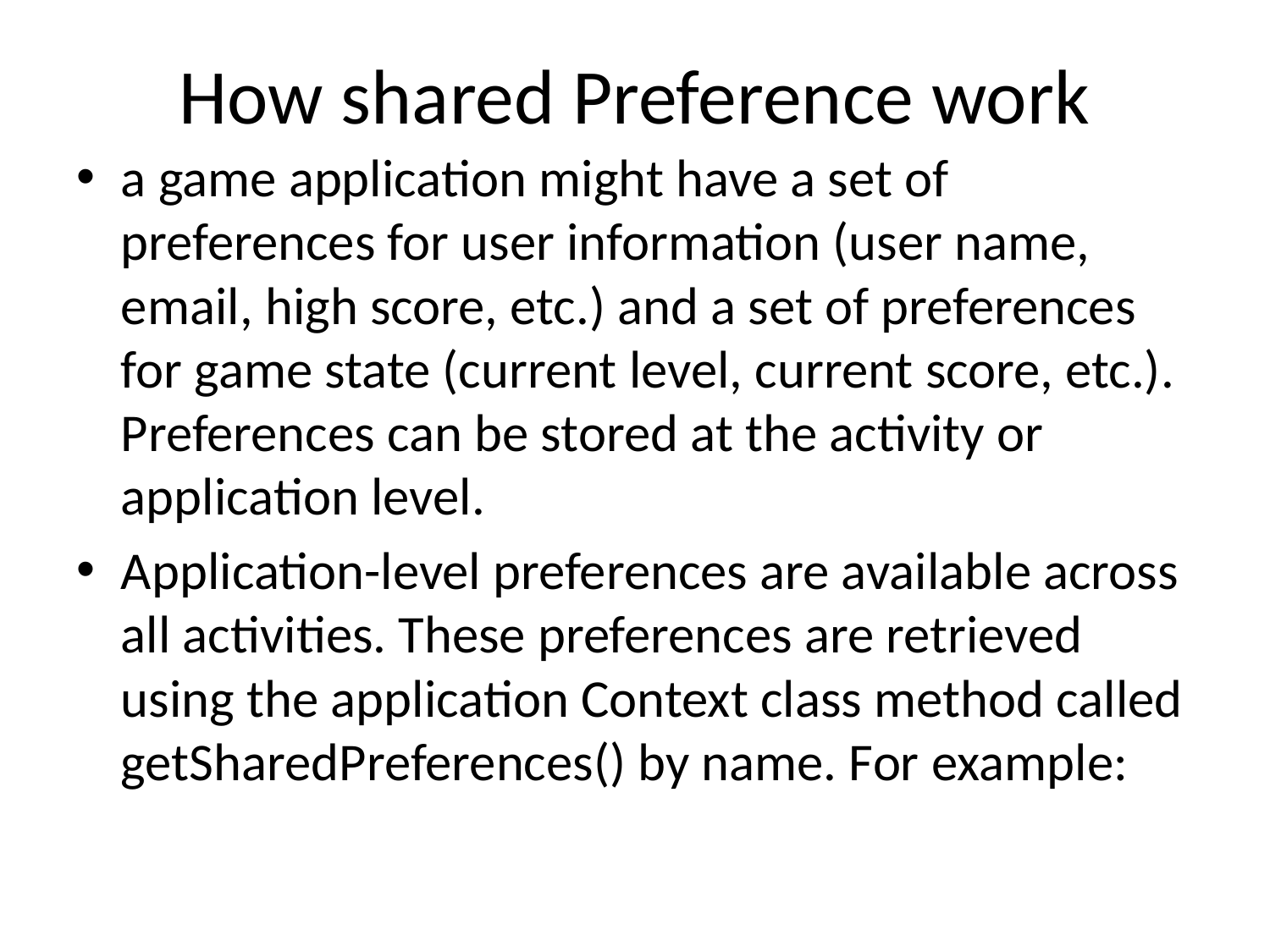

# How shared Preference work
a game application might have a set of preferences for user information (user name, email, high score, etc.) and a set of preferences for game state (current level, current score, etc.). Preferences can be stored at the activity or application level.
Application-level preferences are available across all activities. These preferences are retrieved using the application Context class method called getSharedPreferences() by name. For example: